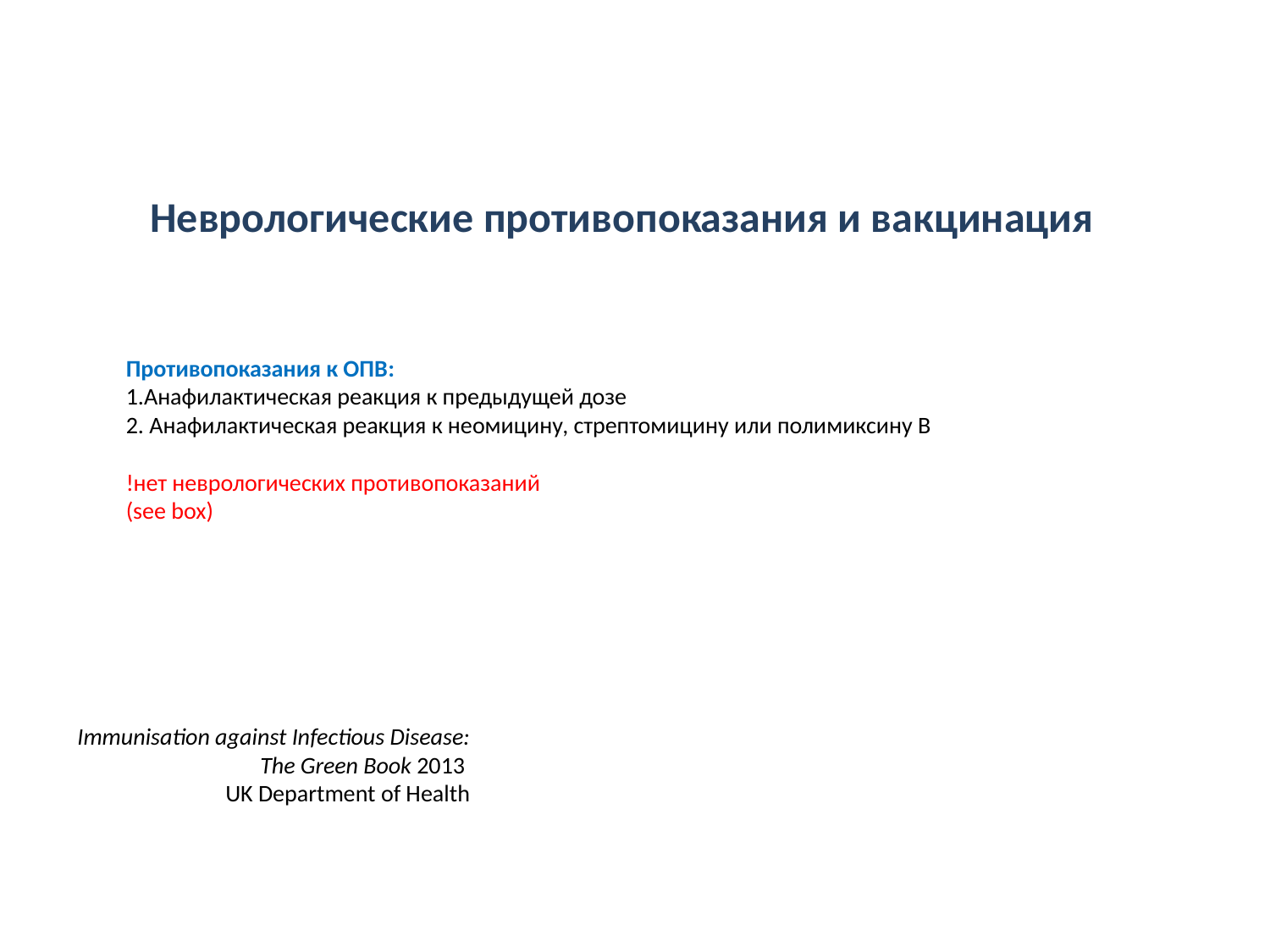

# Неврологические противопоказания и вакцинация

Противопоказания к ОПВ:
1.Анафилактическая реакция к предыдущей дозе
2. Анафилактическая реакция к неомицину, стрептомицину или полимиксину В

!нет неврологических противопоказаний
(see box)
Immunisation against Infectious Disease:
The Green Book 2013
UK Department of Health